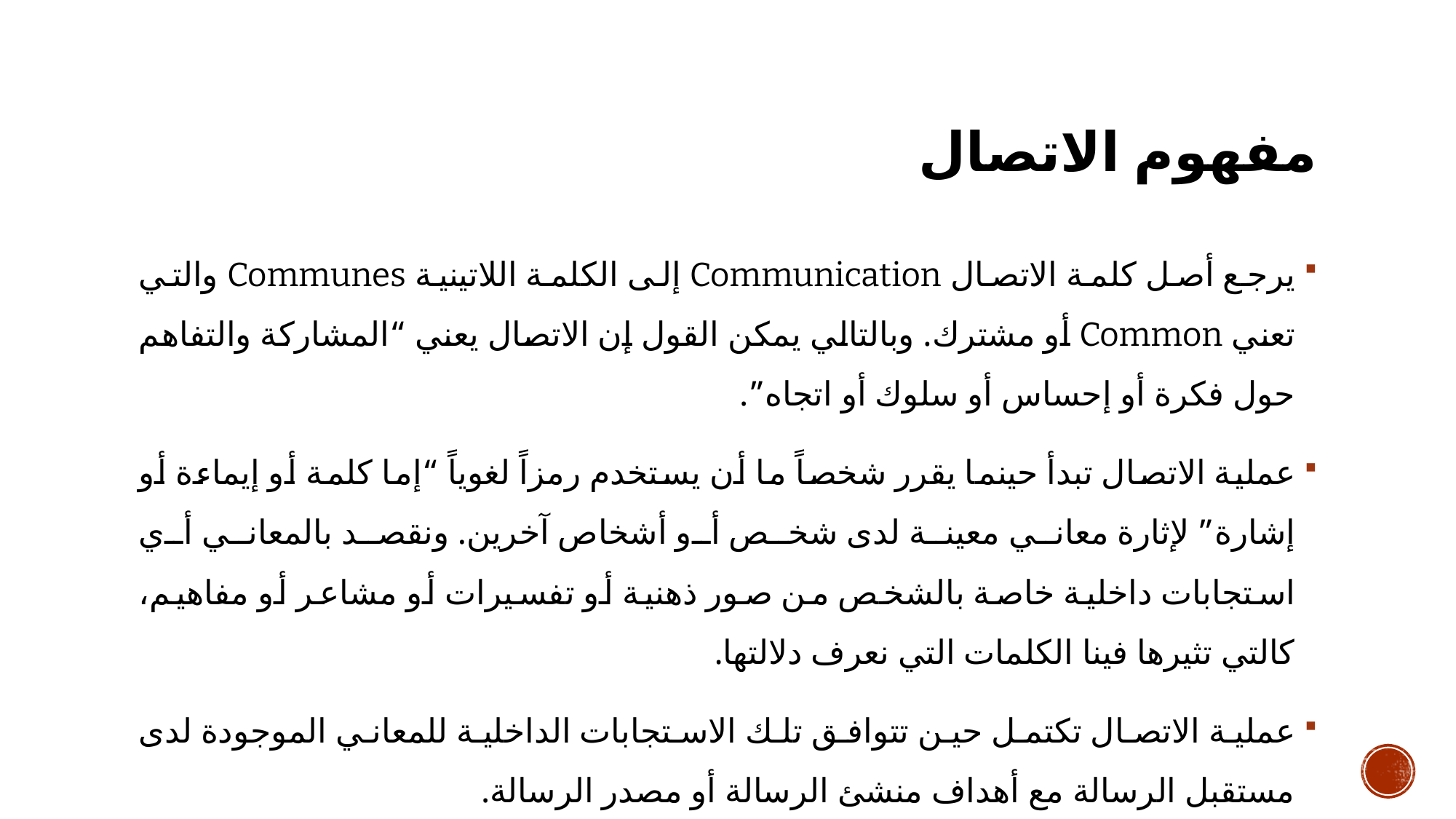

# مفهوم الاتصال
يرجع أصل كلمة الاتصال Communication إلى الكلمة اللاتينية Communes والتي تعني Common أو مشترك. وبالتالي يمكن القول إن الاتصال يعني “المشاركة والتفاهم حول فكرة أو إحساس أو سلوك أو اتجاه”.
عملية الاتصال تبدأ حينما يقرر شخصاً ما أن يستخدم رمزاً لغوياً “إما كلمة أو إيماءة أو إشارة” لإثارة معاني معينة لدى شخص أو أشخاص آخرين. ونقصد بالمعاني أي استجابات داخلية خاصة بالشخص من صور ذهنية أو تفسيرات أو مشاعر أو مفاهيم، كالتي تثيرها فينا الكلمات التي نعرف دلالتها.
عملية الاتصال تكتمل حين تتوافق تلك الاستجابات الداخلية للمعاني الموجودة لدى مستقبل الرسالة مع أهداف منشئ الرسالة أو مصدر الرسالة.